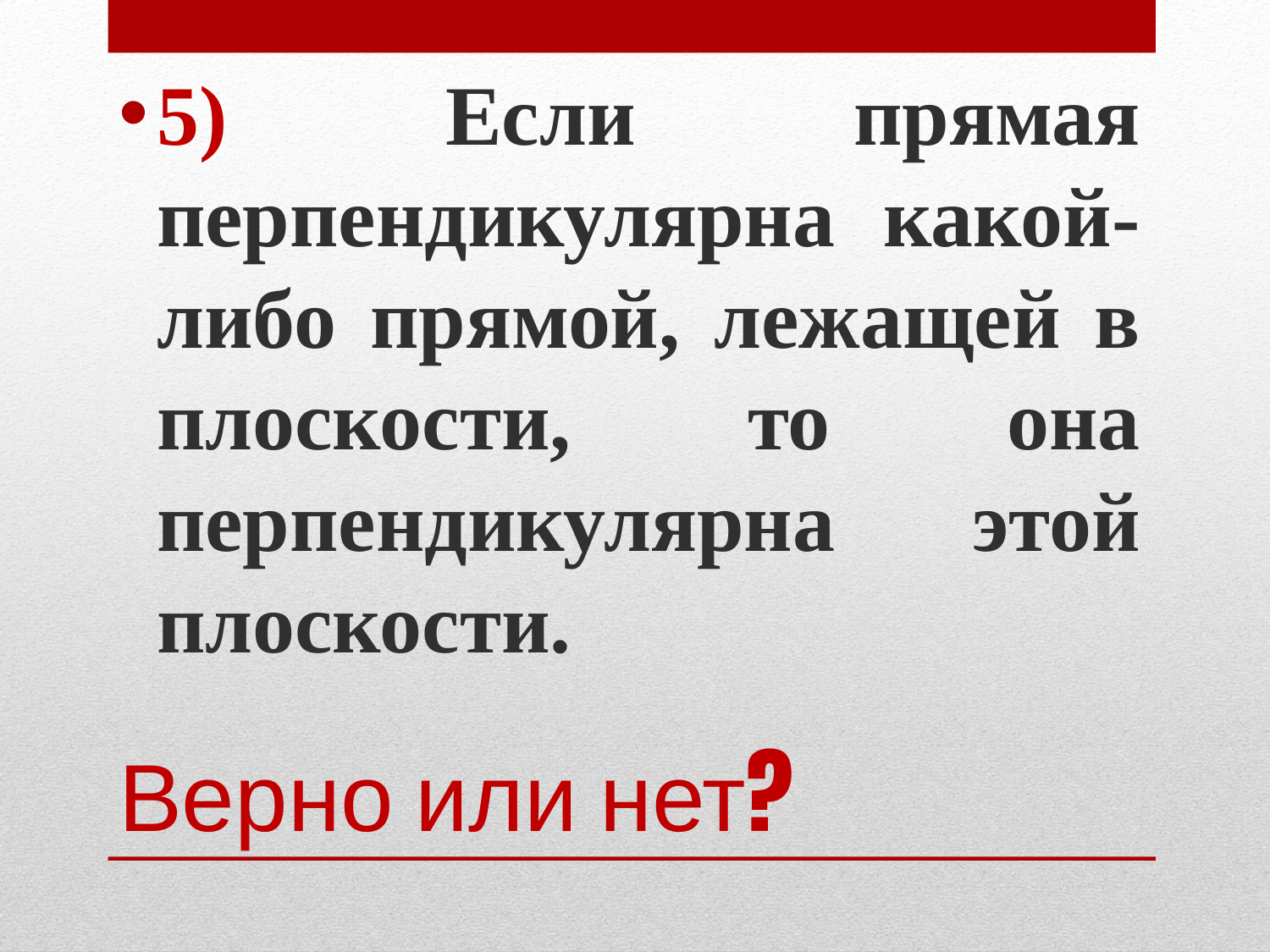

5) Если прямая перпендикулярна какой-либо прямой, лежащей в плоскости, то она перпендикулярна этой плоскости.
# Верно или нет?